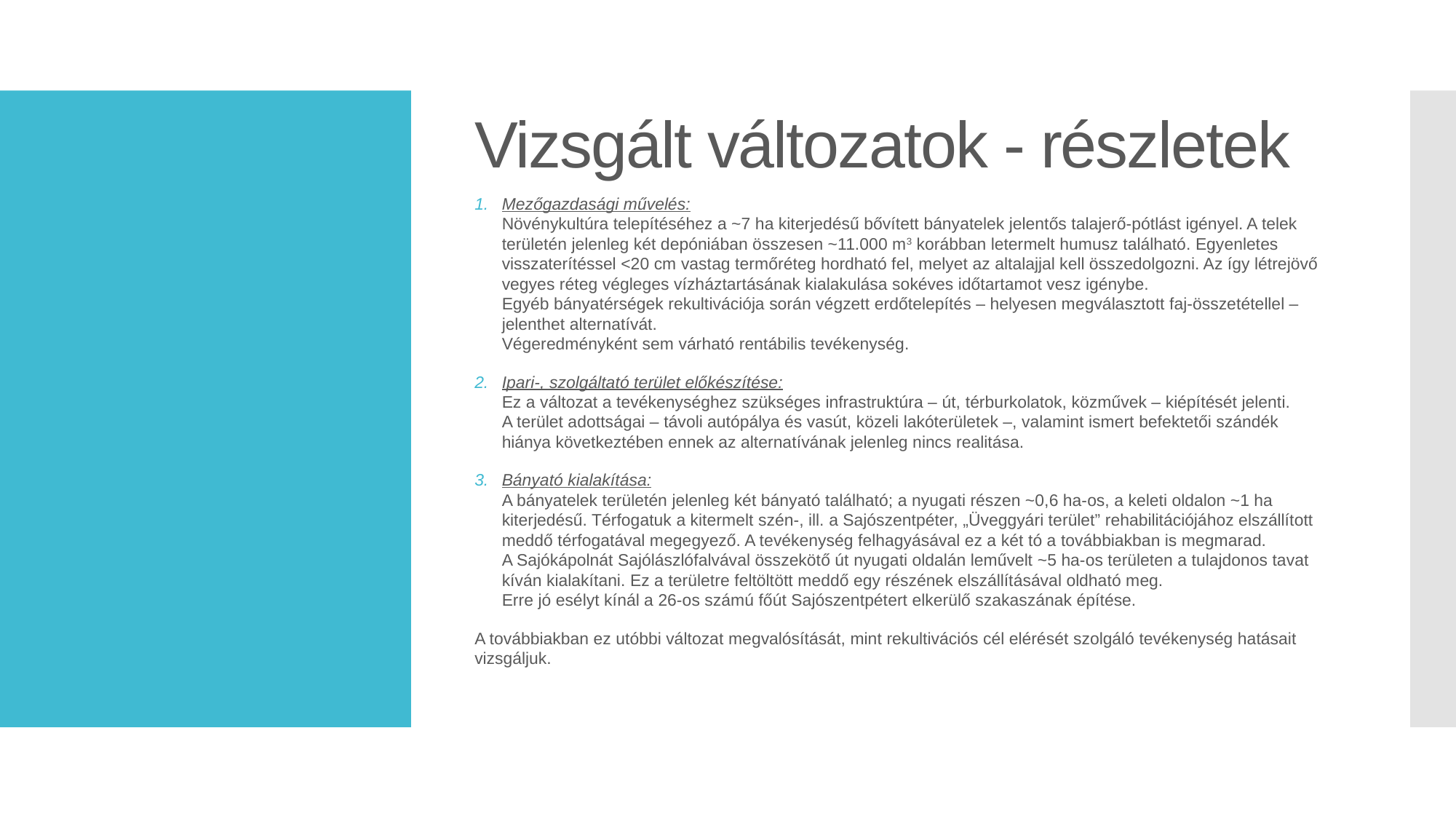

Vizsgált változatok - részletek
Mezőgazdasági művelés:
Növénykultúra telepítéséhez a ~7 ha kiterjedésű bővített bányatelek jelentős talajerő-pótlást igényel. A telek területén jelenleg két depóniában összesen ~11.000 m3 korábban letermelt humusz található. Egyenletes visszaterítéssel <20 cm vastag termőréteg hordható fel, melyet az altalajjal kell összedolgozni. Az így létrejövő vegyes réteg végleges vízháztartásának kialakulása sokéves időtartamot vesz igénybe.
Egyéb bányatérségek rekultivációja során végzett erdőtelepítés – helyesen megválasztott faj-összetétellel – jelenthet alternatívát.
Végeredményként sem várható rentábilis tevékenység.
Ipari-, szolgáltató terület előkészítése:
Ez a változat a tevékenységhez szükséges infrastruktúra – út, térburkolatok, közművek – kiépítését jelenti.
A terület adottságai – távoli autópálya és vasút, közeli lakóterületek –, valamint ismert befektetői szándék hiánya következtében ennek az alternatívának jelenleg nincs realitása.
Bányató kialakítása:
A bányatelek területén jelenleg két bányató található; a nyugati részen ~0,6 ha-os, a keleti oldalon ~1 ha kiterjedésű. Térfogatuk a kitermelt szén-, ill. a Sajószentpéter, „Üveggyári terület” rehabilitációjához elszállított meddő térfogatával megegyező. A tevékenység felhagyásával ez a két tó a továbbiakban is megmarad.
A Sajókápolnát Sajólászlófalvával összekötő út nyugati oldalán leművelt ~5 ha-os területen a tulajdonos tavat kíván kialakítani. Ez a területre feltöltött meddő egy részének elszállításával oldható meg.
Erre jó esélyt kínál a 26-os számú főút Sajószentpétert elkerülő szakaszának építése.
A továbbiakban ez utóbbi változat megvalósítását, mint rekultivációs cél elérését szolgáló tevékenység hatásait vizsgáljuk.